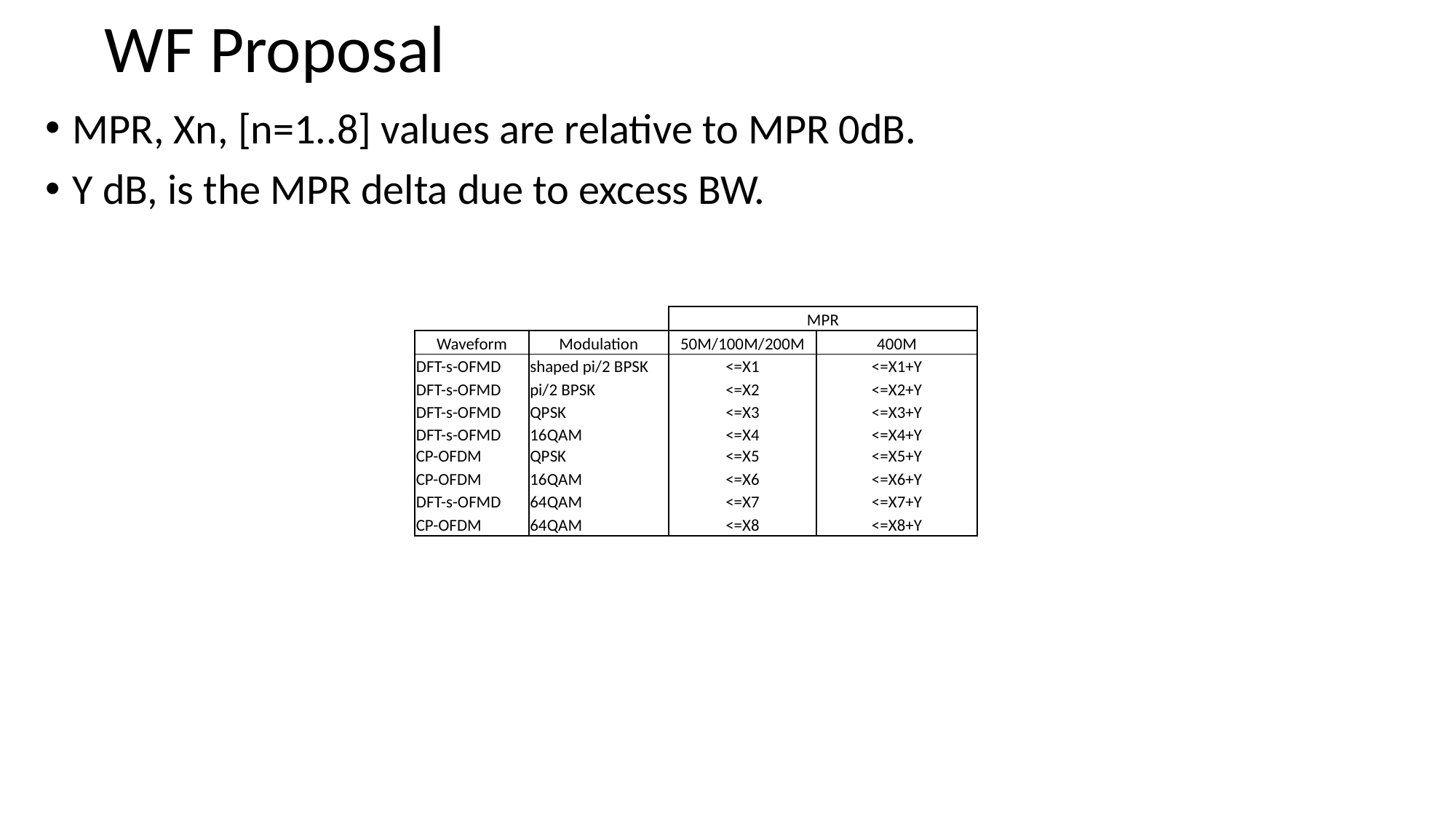

# WF Proposal
MPR, Xn, [n=1..8] values are relative to MPR 0dB.
Y dB, is the MPR delta due to excess BW.

|  |  | MPR |  |
| --- | --- | --- | --- |
| Waveform | Modulation | 50M/100M/200M | 400M |
| DFT-s-OFMD | shaped pi/2 BPSK | <=X1 | <=X1+Y |
| DFT-s-OFMD | pi/2 BPSK | <=X2 | <=X2+Y |
| DFT-s-OFMD | QPSK | <=X3 | <=X3+Y |
| DFT-s-OFMD | 16QAM | <=X4 | <=X4+Y |
| CP-OFDM | QPSK | <=X5 | <=X5+Y |
| CP-OFDM | 16QAM | <=X6 | <=X6+Y |
| DFT-s-OFMD | 64QAM | <=X7 | <=X7+Y |
| CP-OFDM | 64QAM | <=X8 | <=X8+Y |